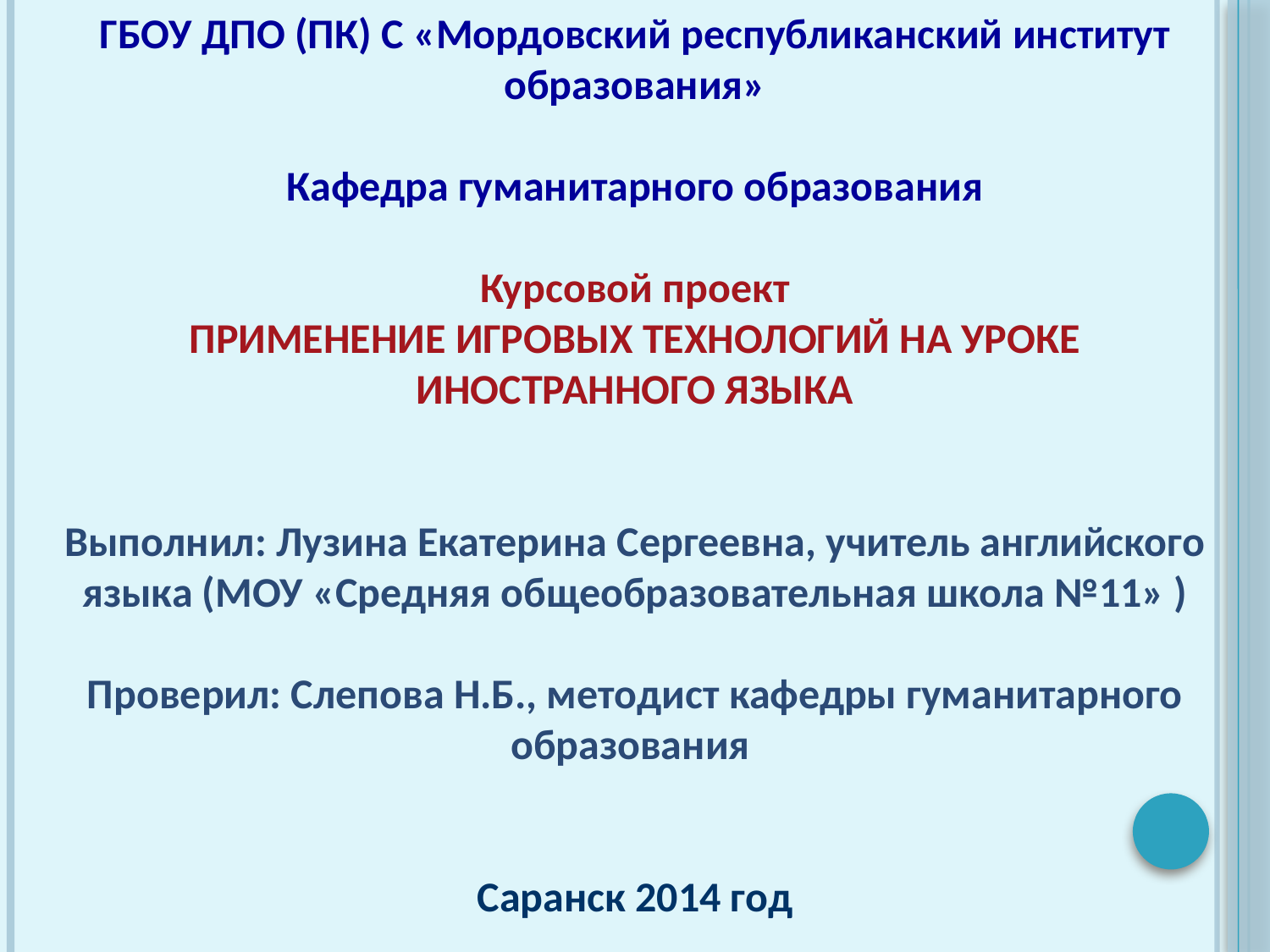

ГБОУ ДПО (ПК) С «Мордовский республиканский институт образования»
 
Кафедра гуманитарного образования
Курсовой проект
ПРИМЕНЕНИЕ ИГРОВЫХ ТЕХНОЛОГИЙ НА УРОКЕ ИНОСТРАННОГО ЯЗЫКА
 
Выполнил: Лузина Екатерина Сергеевна, учитель английского языка (МОУ «Средняя общеобразовательная школа №11» )
Проверил: Слепова Н.Б., методист кафедры гуманитарного образования

Саранск 2014 год